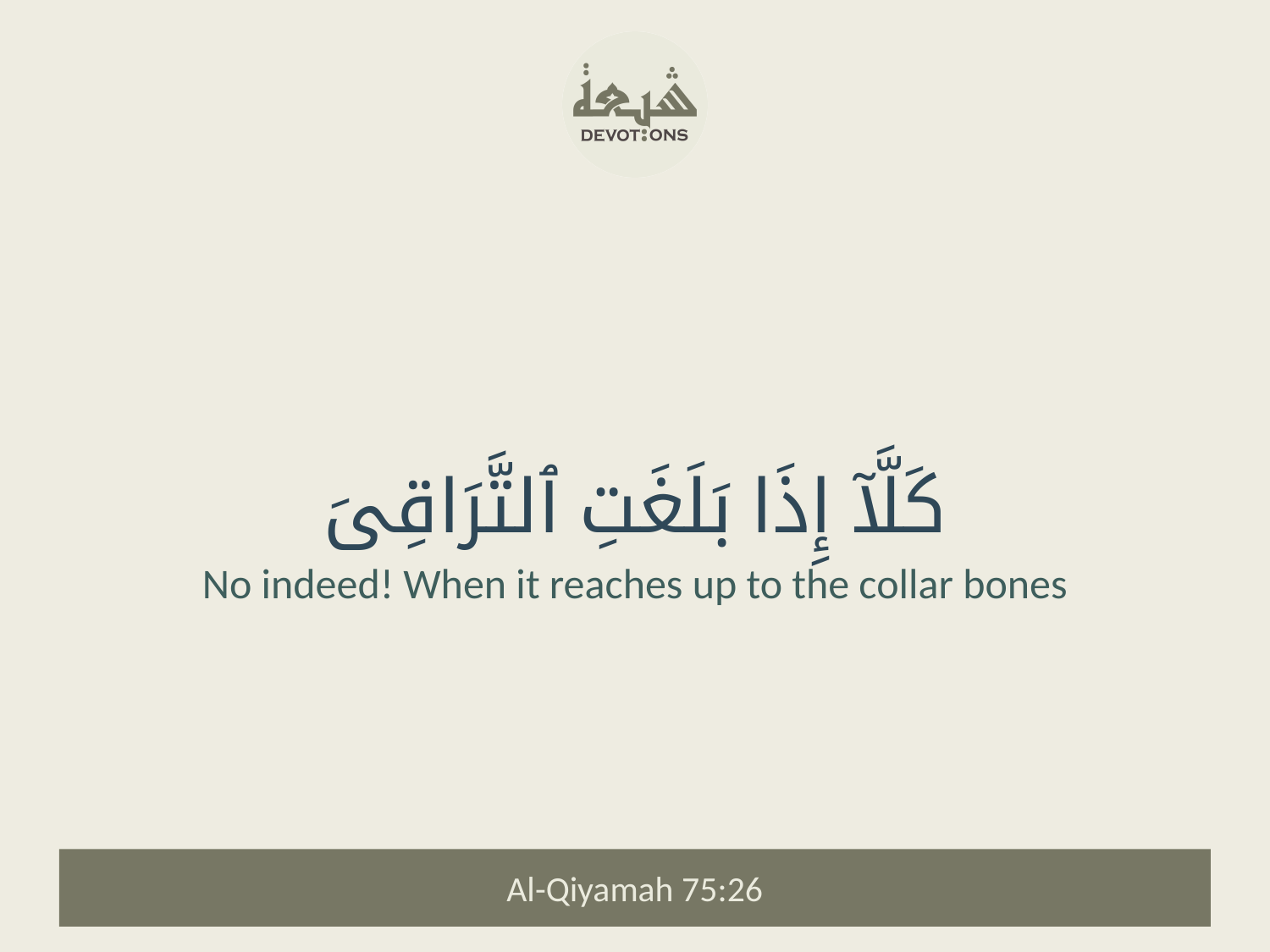

كَلَّآ إِذَا بَلَغَتِ ٱلتَّرَاقِىَ
No indeed! When it reaches up to the collar bones
Al-Qiyamah 75:26